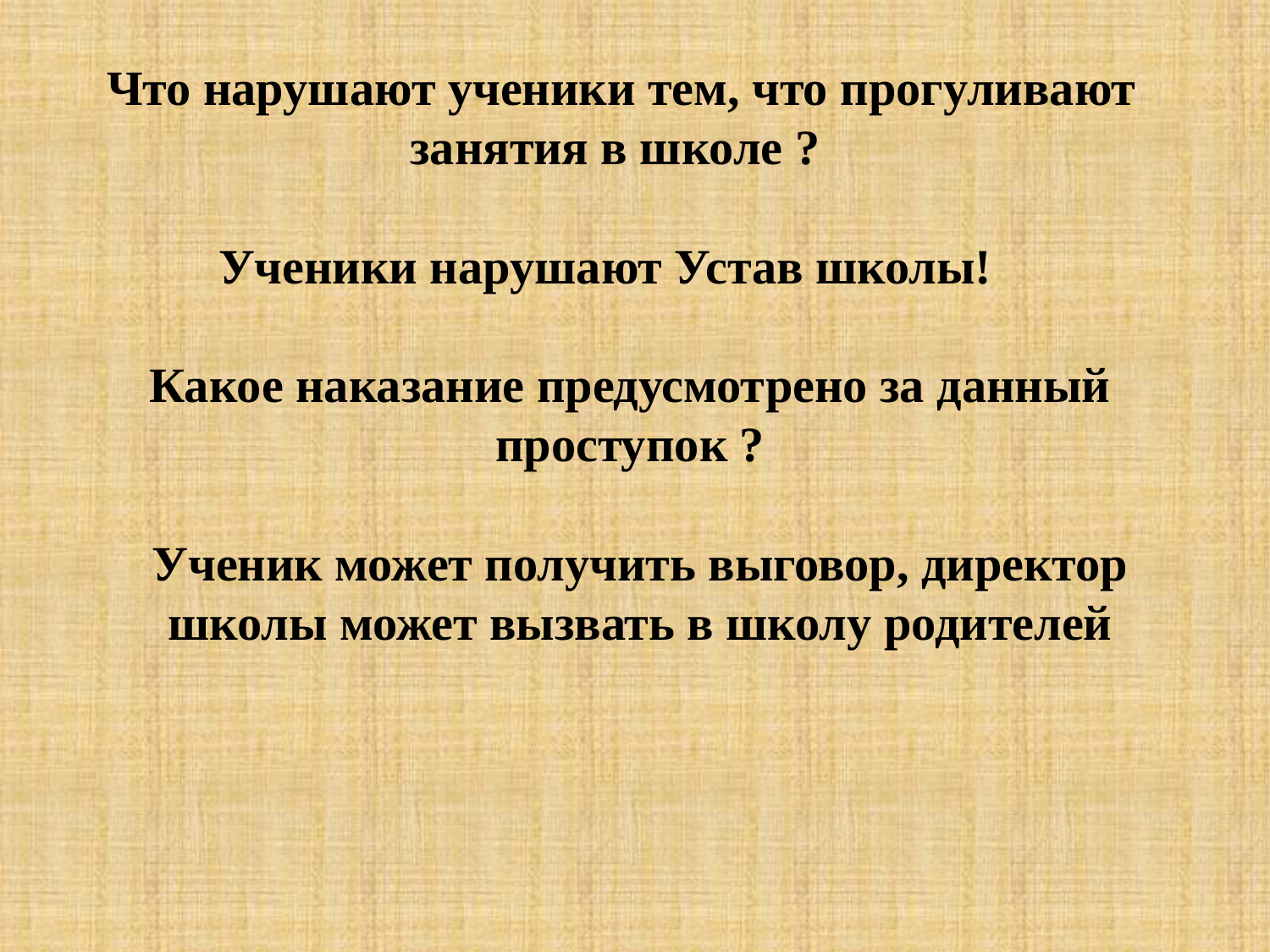

Что нарушают ученики тем, что прогуливают занятия в школе ?
Ученики нарушают Устав школы!
Какое наказание предусмотрено за данный проступок ?
Ученик может получить выговор, директор школы может вызвать в школу родителей